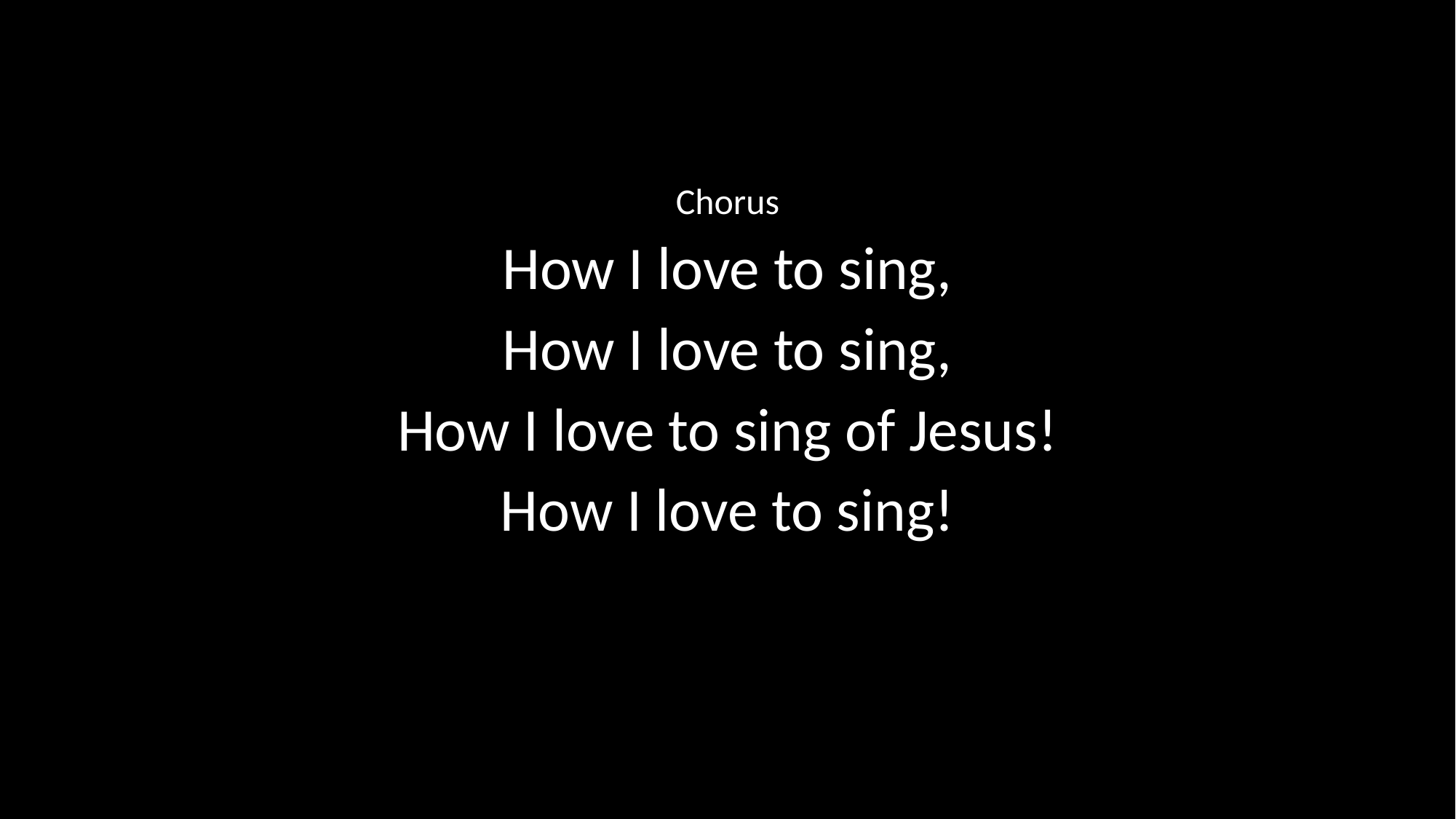

Chorus
How I love to sing,
How I love to sing,
How I love to sing of Jesus!
How I love to sing!